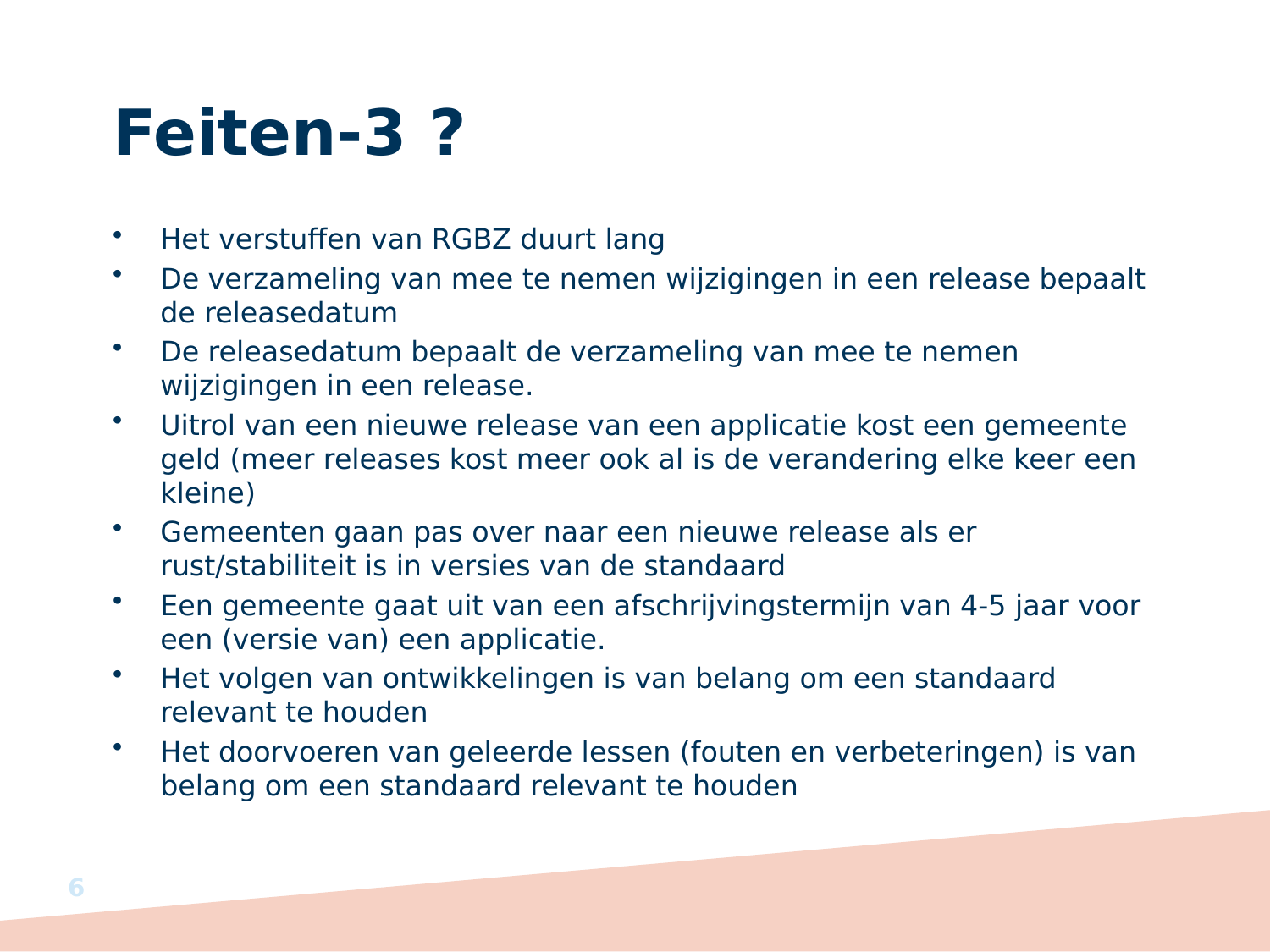

# Feiten-3 ?
Het verstuffen van RGBZ duurt lang
De verzameling van mee te nemen wijzigingen in een release bepaalt de releasedatum
De releasedatum bepaalt de verzameling van mee te nemen wijzigingen in een release.
Uitrol van een nieuwe release van een applicatie kost een gemeente geld (meer releases kost meer ook al is de verandering elke keer een kleine)
Gemeenten gaan pas over naar een nieuwe release als er rust/stabiliteit is in versies van de standaard
Een gemeente gaat uit van een afschrijvingstermijn van 4-5 jaar voor een (versie van) een applicatie.
Het volgen van ontwikkelingen is van belang om een standaard relevant te houden
Het doorvoeren van geleerde lessen (fouten en verbeteringen) is van belang om een standaard relevant te houden

6